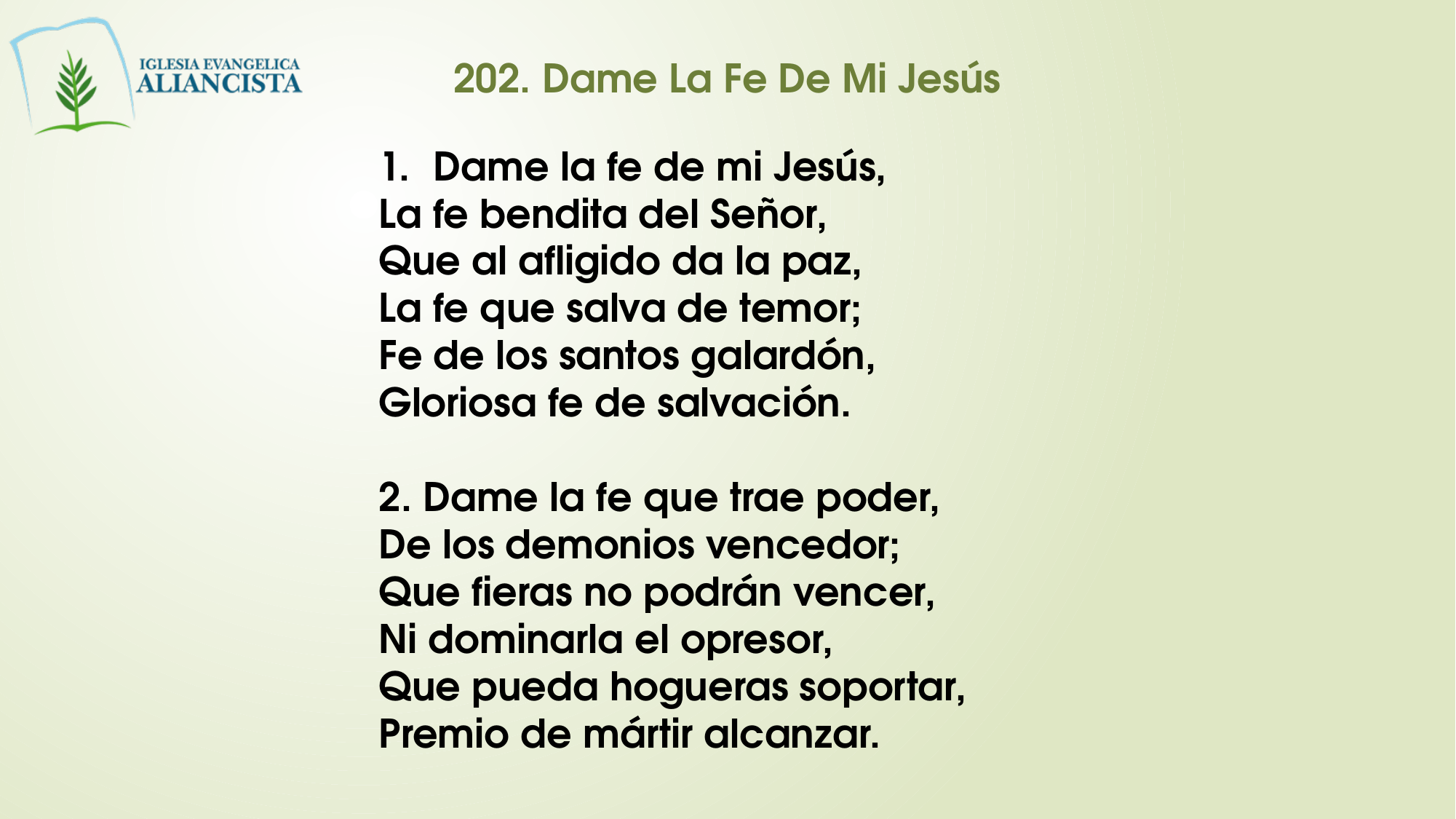

202. Dame La Fe De Mi Jesús
Dame la fe de mi Jesús,
La fe bendita del Señor,
Que al afligido da la paz,
La fe que salva de temor;
Fe de los santos galardón,
Gloriosa fe de salvación.

2. Dame la fe que trae poder,
De los demonios vencedor;
Que fieras no podrán vencer,
Ni dominarla el opresor,
Que pueda hogueras soportar,
Premio de mártir alcanzar.